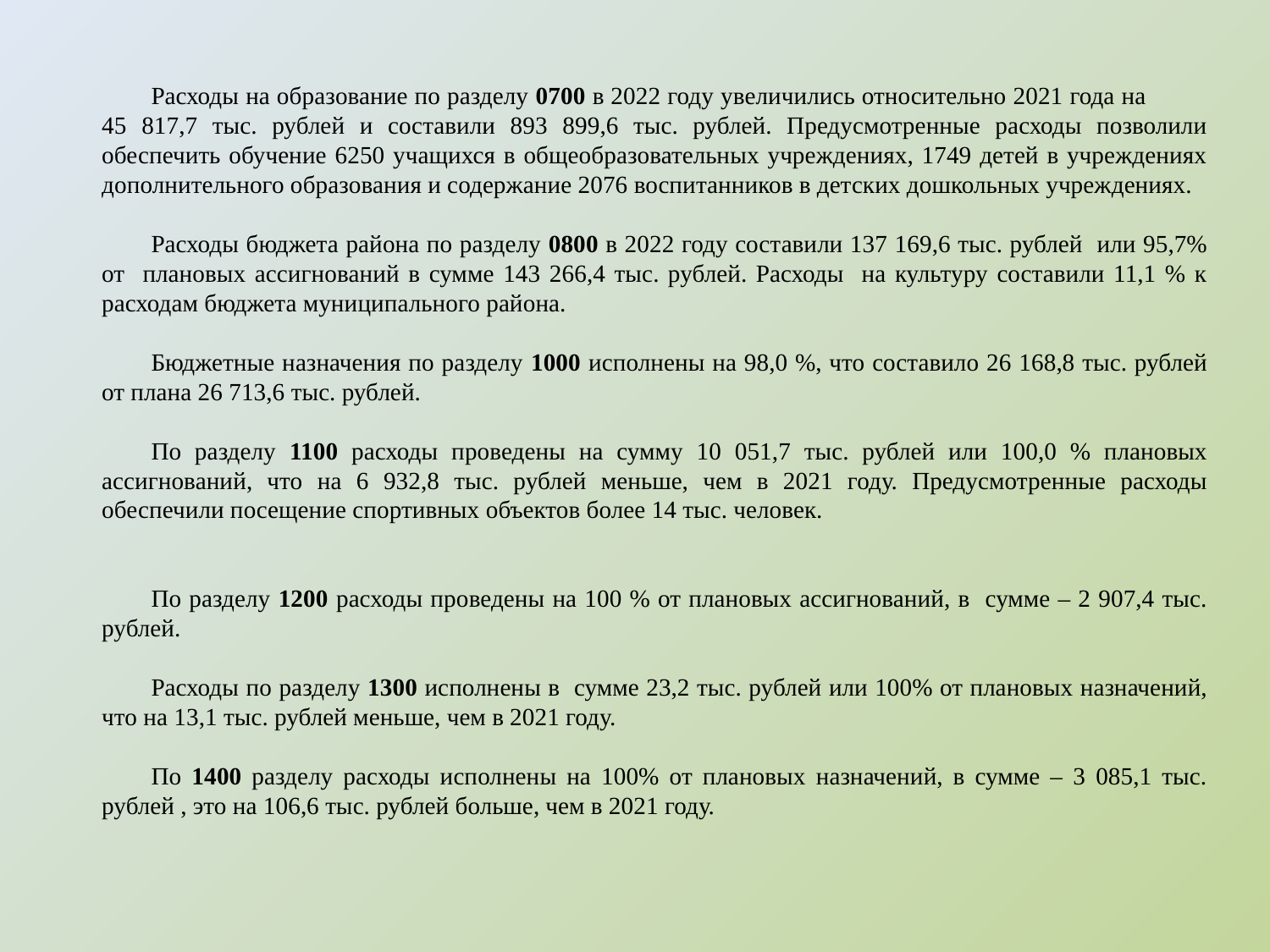

Расходы на образование по разделу 0700 в 2022 году увеличились относительно 2021 года на          45 817,7 тыс. рублей и составили 893 899,6 тыс. рублей. Предусмотренные расходы позволили обеспечить обучение 6250 учащихся в общеобразовательных учреждениях, 1749 детей в учреждениях дополнительного образования и содержание 2076 воспитанников в детских дошкольных учреждениях.

Расходы бюджета района по разделу 0800 в 2022 году составили 137 169,6 тыс. рублей  или 95,7% от  плановых ассигнований в сумме 143 266,4 тыс. рублей. Расходы  на культуру составили 11,1 % к расходам бюджета муниципального района.

Бюджетные назначения по разделу 1000 исполнены на 98,0 %, что составило 26 168,8 тыс. рублей от плана 26 713,6 тыс. рублей.

По разделу 1100 расходы проведены на сумму 10 051,7 тыс. рублей или 100,0 % плановых ассигнований, что на 6 932,8 тыс. рублей меньше, чем в 2021 году. Предусмотренные расходы обеспечили посещение спортивных объектов более 14 тыс. человек.

По разделу 1200 расходы проведены на 100 % от плановых ассигнований, в  сумме – 2 907,4 тыс. рублей.

Расходы по разделу 1300 исполнены в  сумме 23,2 тыс. рублей или 100% от плановых назначений, что на 13,1 тыс. рублей меньше, чем в 2021 году.

По 1400 разделу расходы исполнены на 100% от плановых назначений, в сумме – 3 085,1 тыс. рублей , это на 106,6 тыс. рублей больше, чем в 2021 году.